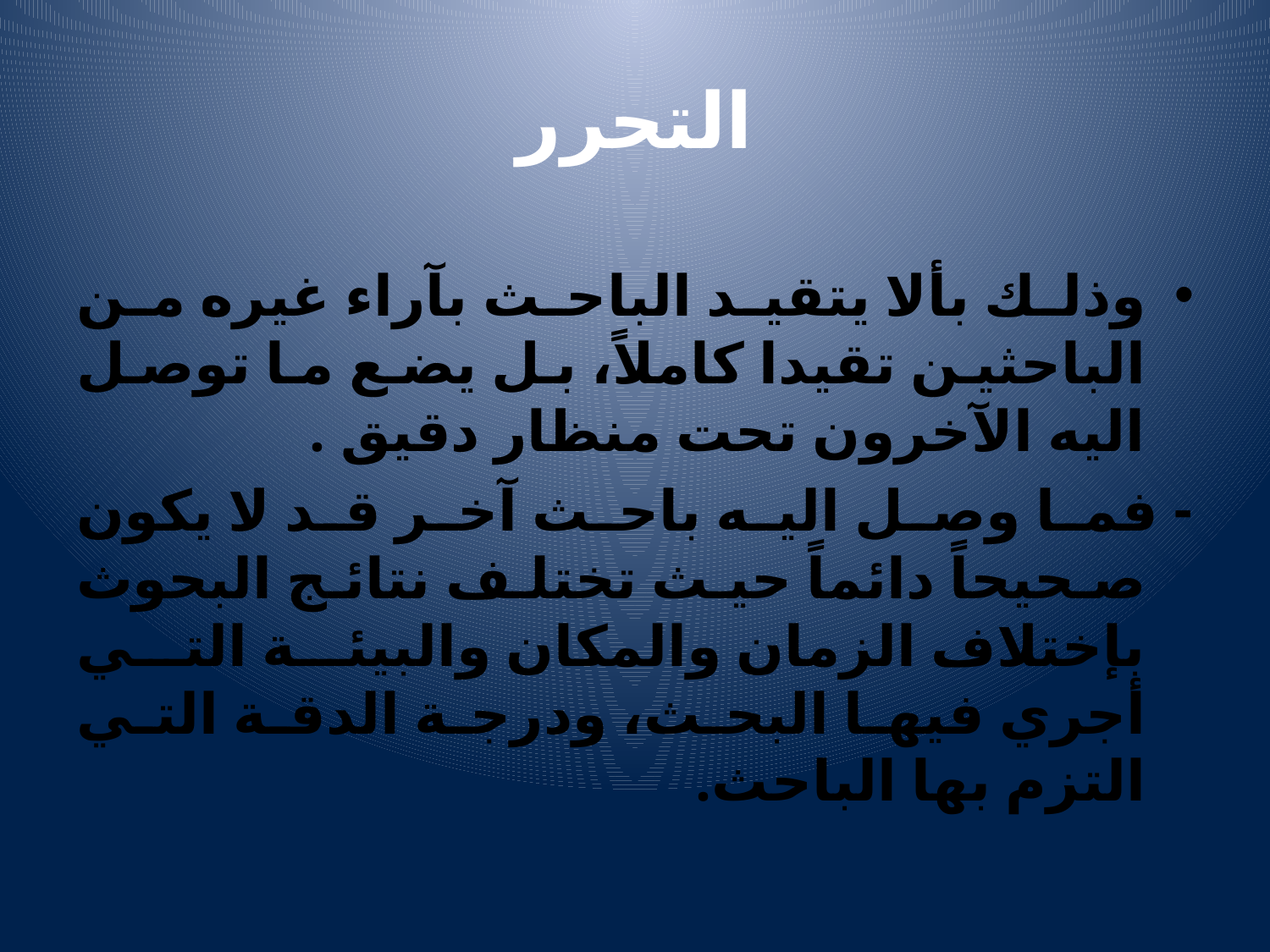

# التحرر
وذلك بألا يتقيد الباحث بآراء غيره من الباحثين تقيدا كاملاً، بل يضع ما توصل اليه الآخرون تحت منظار دقيق .
- فما وصل اليه باحث آخر قد لا يكون صحيحاً دائماً حيث تختلف نتائج البحوث بإختلاف الزمان والمكان والبيئة التي أجري فيها البحث، ودرجة الدقة التي التزم بها الباحث.